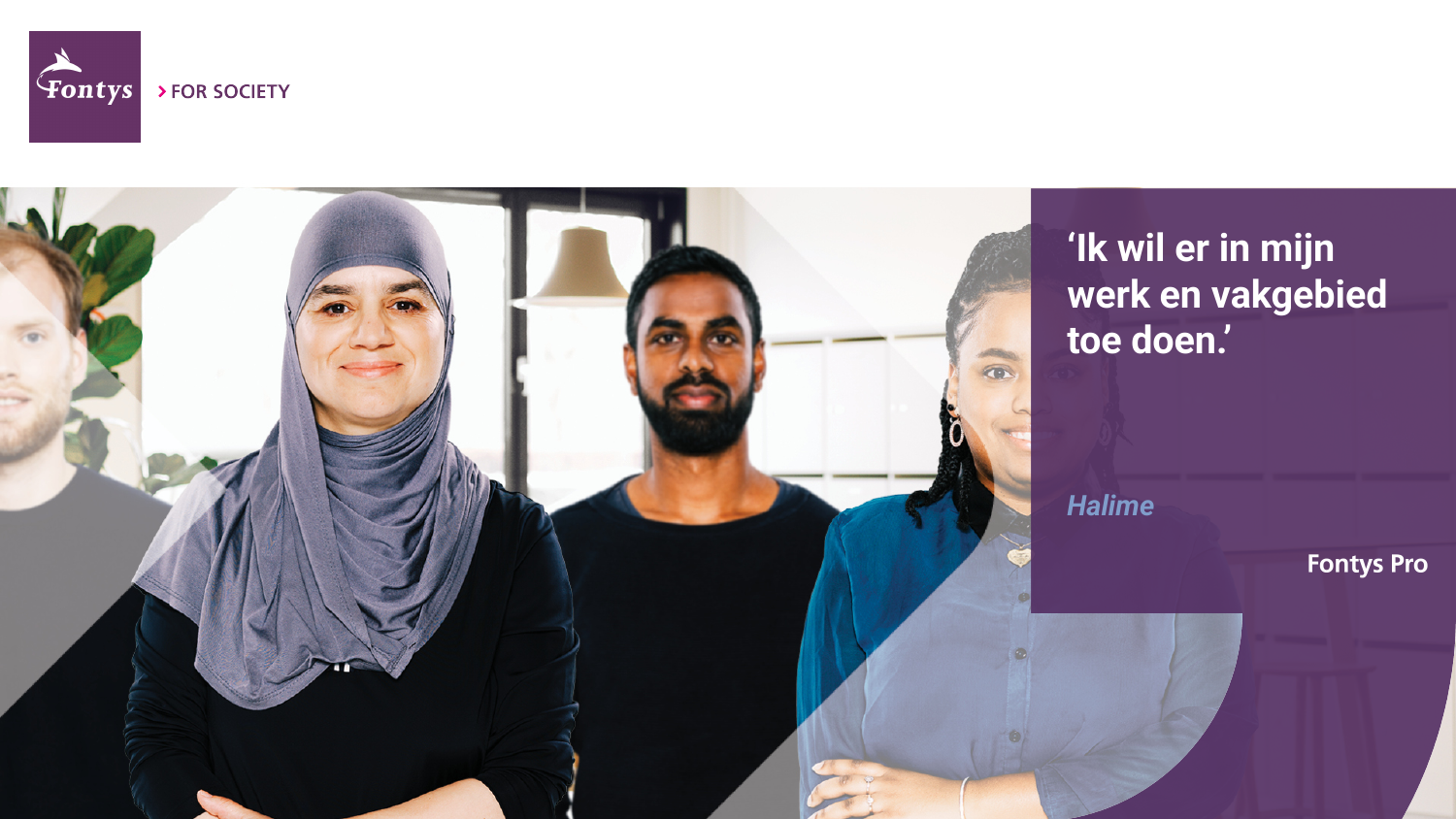

‘Ik wil er in mijn
werk en vakgebied toe doen.’
Halime